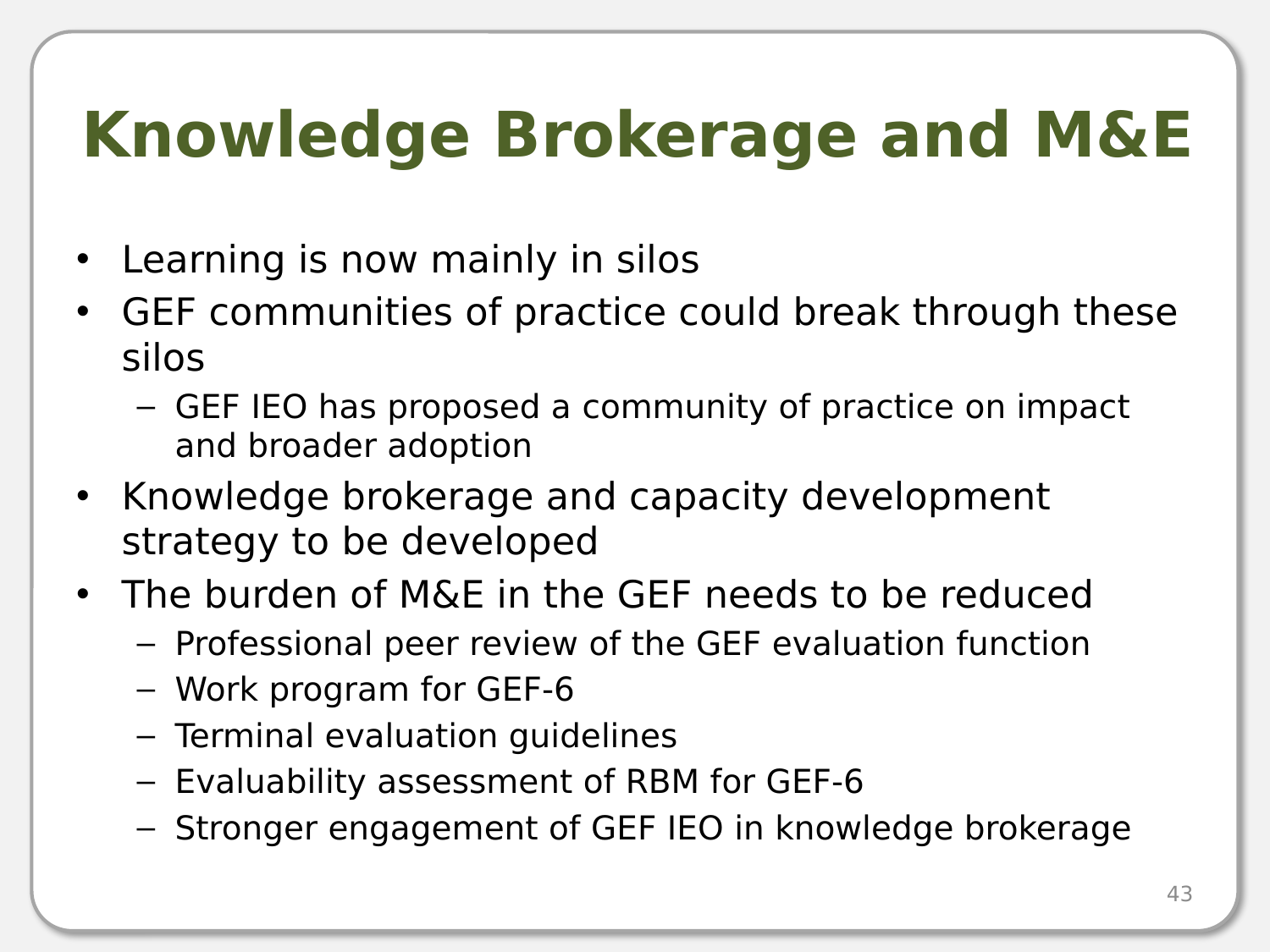

# Knowledge Brokerage and M&E
Learning is now mainly in silos
GEF communities of practice could break through these silos
GEF IEO has proposed a community of practice on impact and broader adoption
Knowledge brokerage and capacity development strategy to be developed
The burden of M&E in the GEF needs to be reduced
Professional peer review of the GEF evaluation function
Work program for GEF-6
Terminal evaluation guidelines
Evaluability assessment of RBM for GEF-6
Stronger engagement of GEF IEO in knowledge brokerage
43